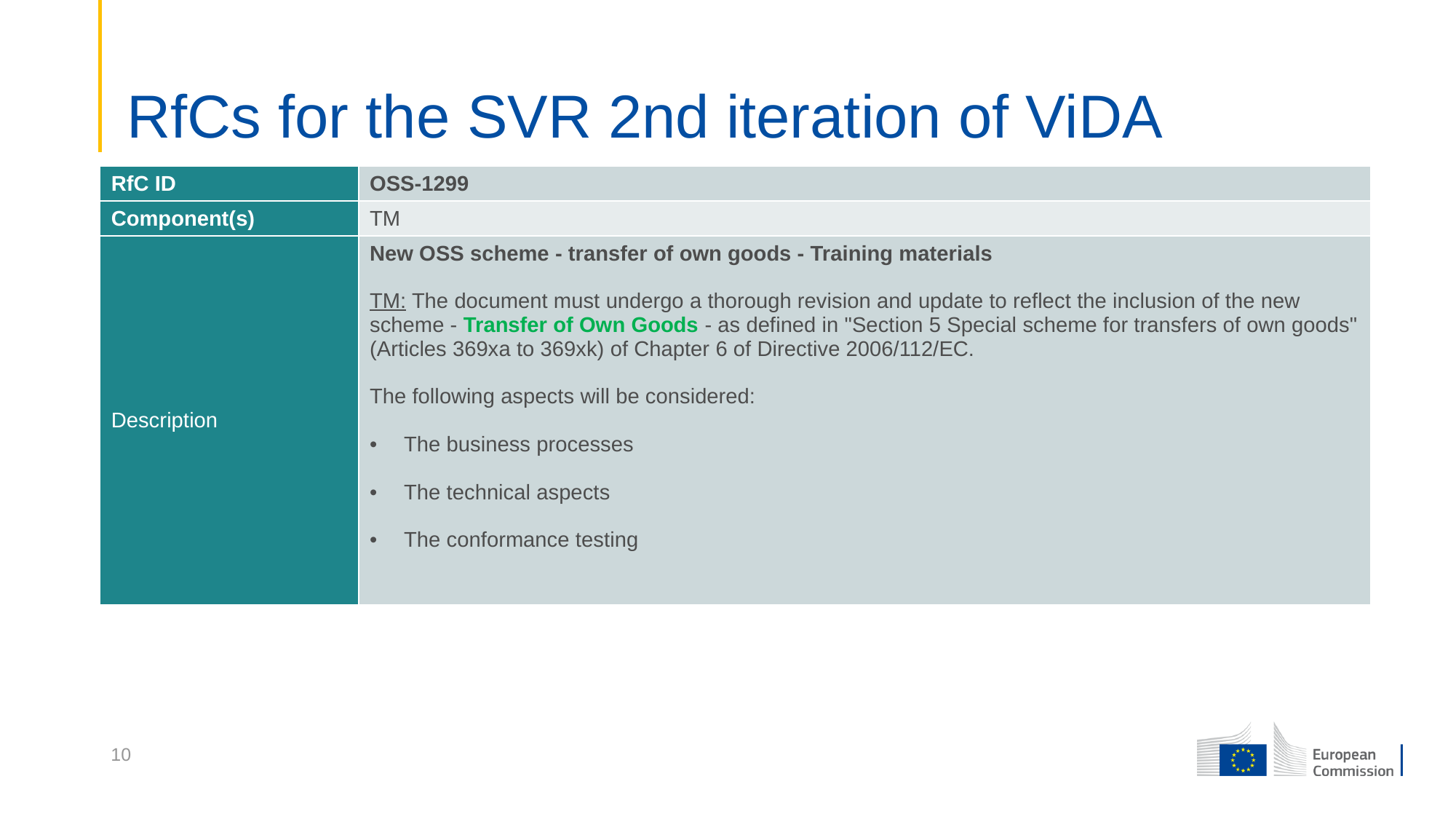

# RfCs for the SVR 2nd iteration of ViDA
| RfC ID | OSS-1299 |
| --- | --- |
| Component(s) | TM |
| Description | New OSS scheme - transfer of own goods - Training materials TM: The document must undergo a thorough revision and update to reflect the inclusion of the new scheme - Transfer of Own Goods - as defined in "Section 5 Special scheme for transfers of own goods" (Articles 369xa to 369xk) of Chapter 6 of Directive 2006/112/EC. The following aspects will be considered: The business processes The technical aspects The conformance testing |
10